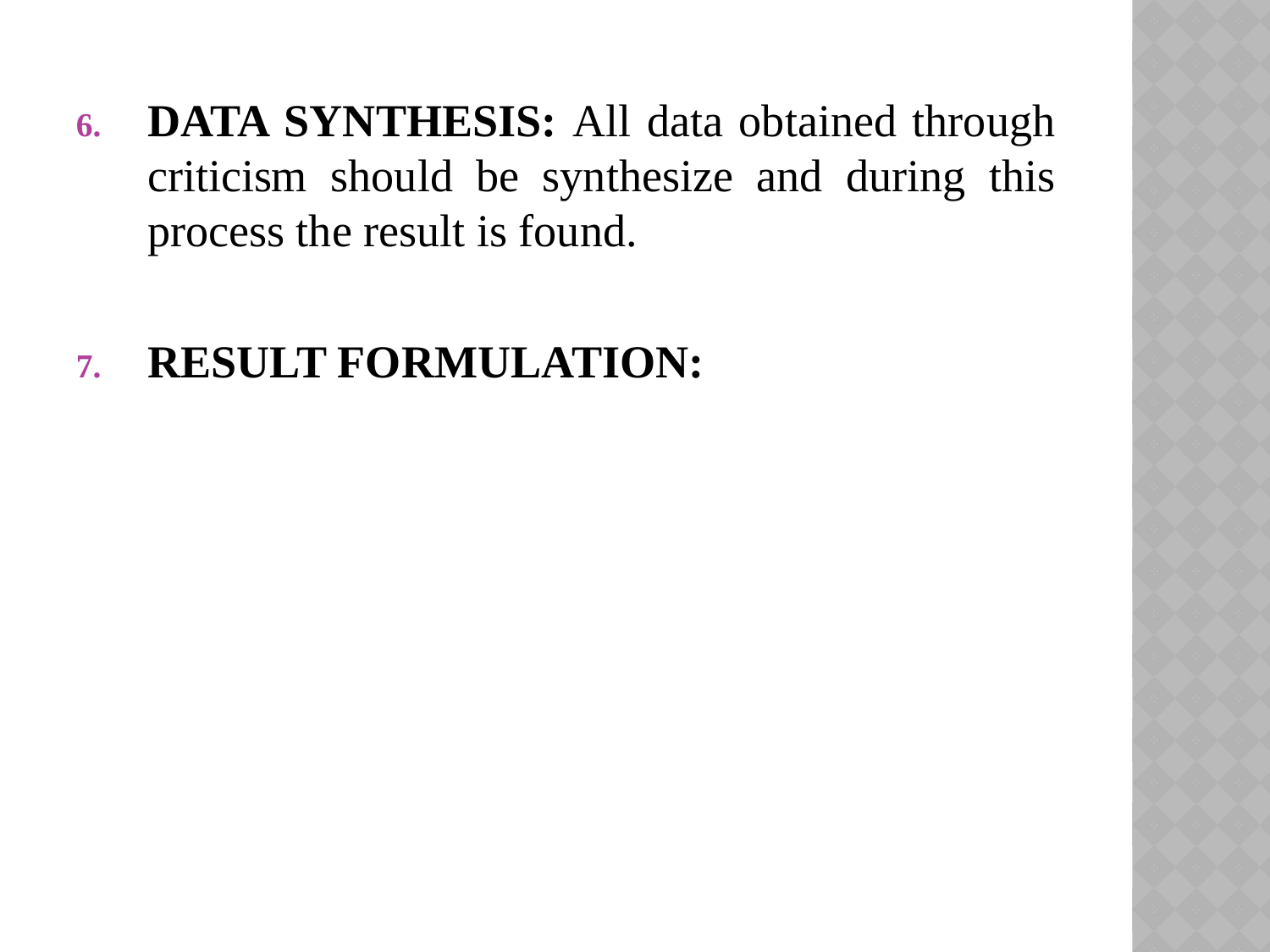

DATA SYNTHESIS: All data obtained through criticism should be synthesize and during this process the result is found.

RESULT FORMULATION: